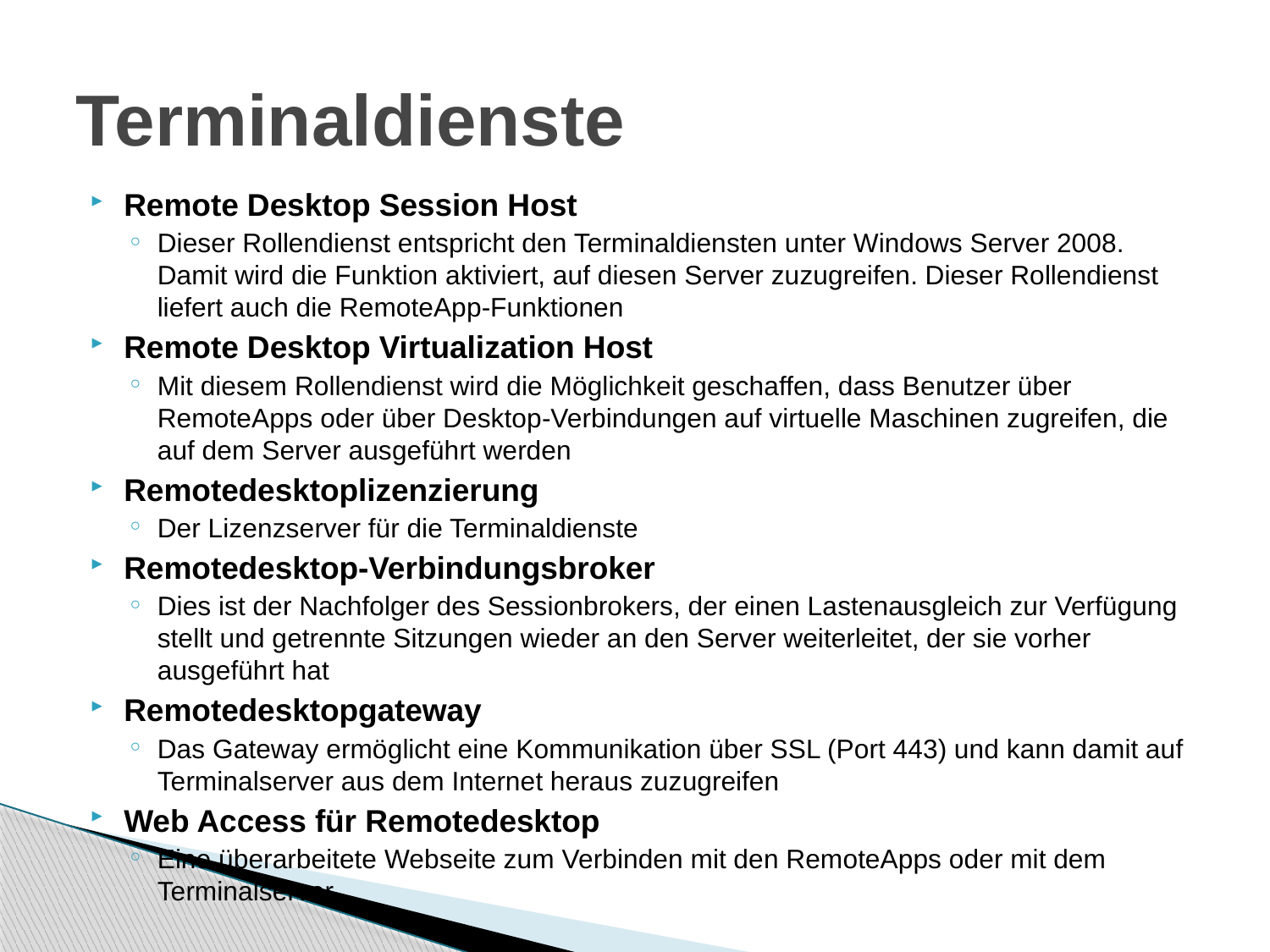

# Terminaldienste
Remote Desktop Session Host
Dieser Rollendienst entspricht den Terminaldiensten unter Windows Server 2008. Damit wird die Funktion aktiviert, auf diesen Server zuzugreifen. Dieser Rollendienst liefert auch die RemoteApp-Funktionen
Remote Desktop Virtualization Host
Mit diesem Rollendienst wird die Möglichkeit geschaffen, dass Benutzer über RemoteApps oder über Desktop-Verbindungen auf virtuelle Maschinen zugreifen, die auf dem Server ausgeführt werden
Remotedesktoplizenzierung
Der Lizenzserver für die Terminaldienste
Remotedesktop-Verbindungsbroker
Dies ist der Nachfolger des Sessionbrokers, der einen Lastenausgleich zur Verfügung stellt und getrennte Sitzungen wieder an den Server weiterleitet, der sie vorher ausgeführt hat
Remotedesktopgateway
Das Gateway ermöglicht eine Kommunikation über SSL (Port 443) und kann damit auf Terminalserver aus dem Internet heraus zuzugreifen
Web Access für Remotedesktop
Eine überarbeitete Webseite zum Verbinden mit den RemoteApps oder mit dem Terminalserver